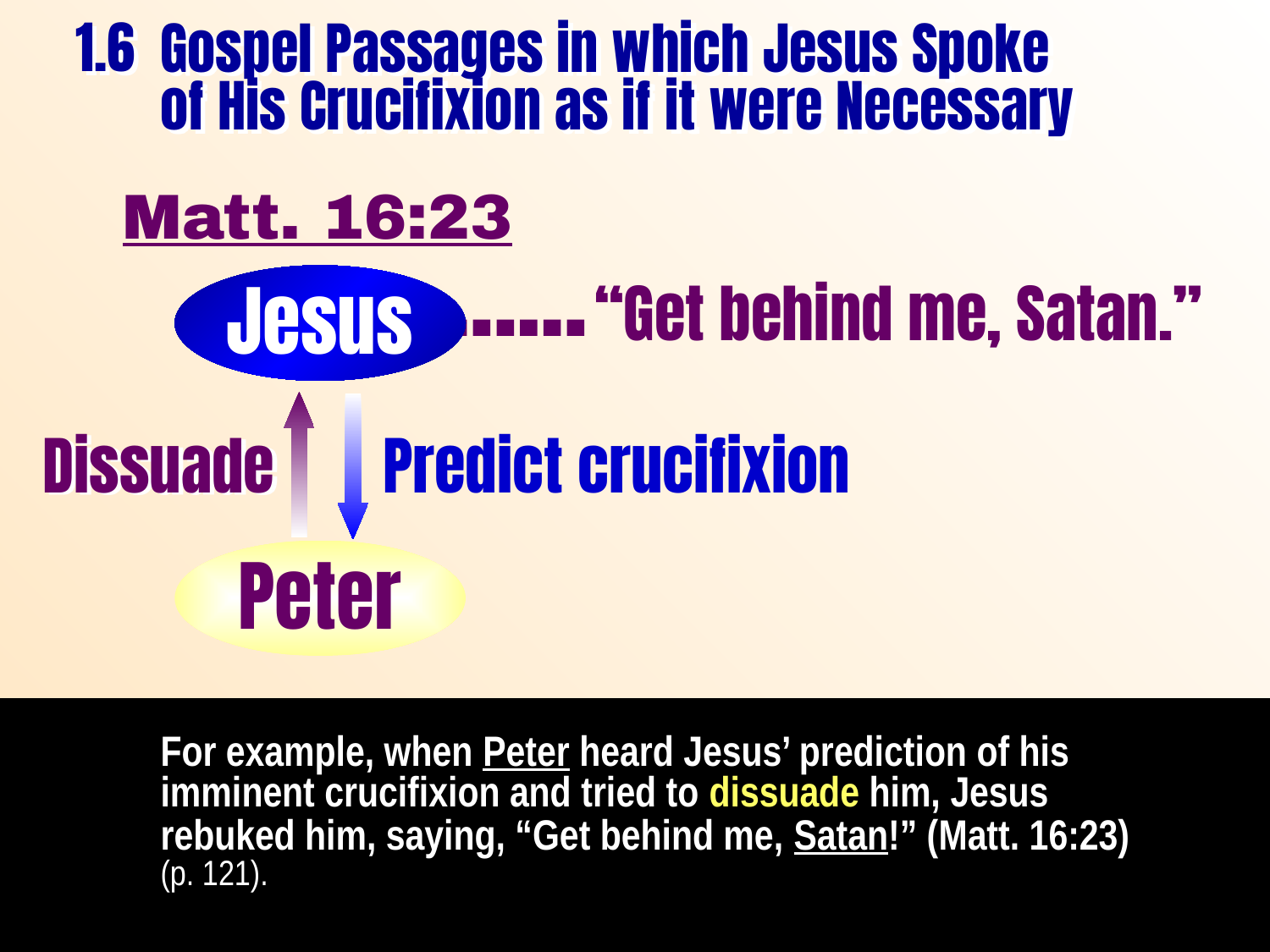

1.6
Gospel Passages in which Jesus Spoke
of His Crucifixion as if it were Necessary
Matt. 16:23
……
Jesus
“Get behind me, Satan.”

Dissuade
Predict crucifixion
Peter

For example, when Peter heard Jesus’ prediction of his imminent crucifixion and tried to dissuade him, Jesus rebuked him, saying, “Get behind me, Satan!” (Matt. 16:23) (p. 121).